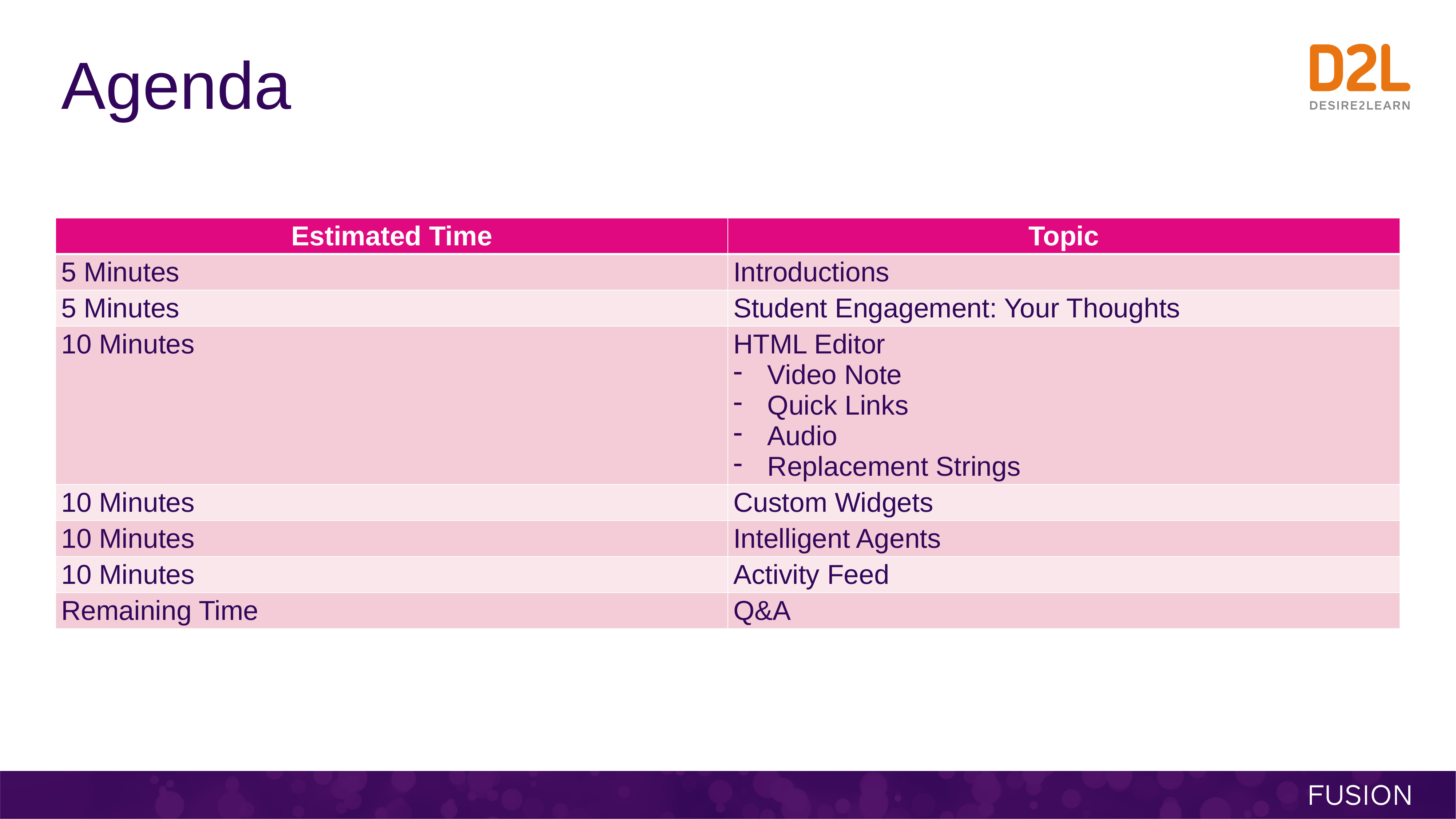

# Agenda
| Estimated Time | Topic |
| --- | --- |
| 5 Minutes | Introductions |
| 5 Minutes | Student Engagement: Your Thoughts |
| 10 Minutes | HTML Editor Video Note Quick Links Audio Replacement Strings |
| 10 Minutes | Custom Widgets |
| 10 Minutes | Intelligent Agents |
| 10 Minutes | Activity Feed |
| Remaining Time | Q&A |